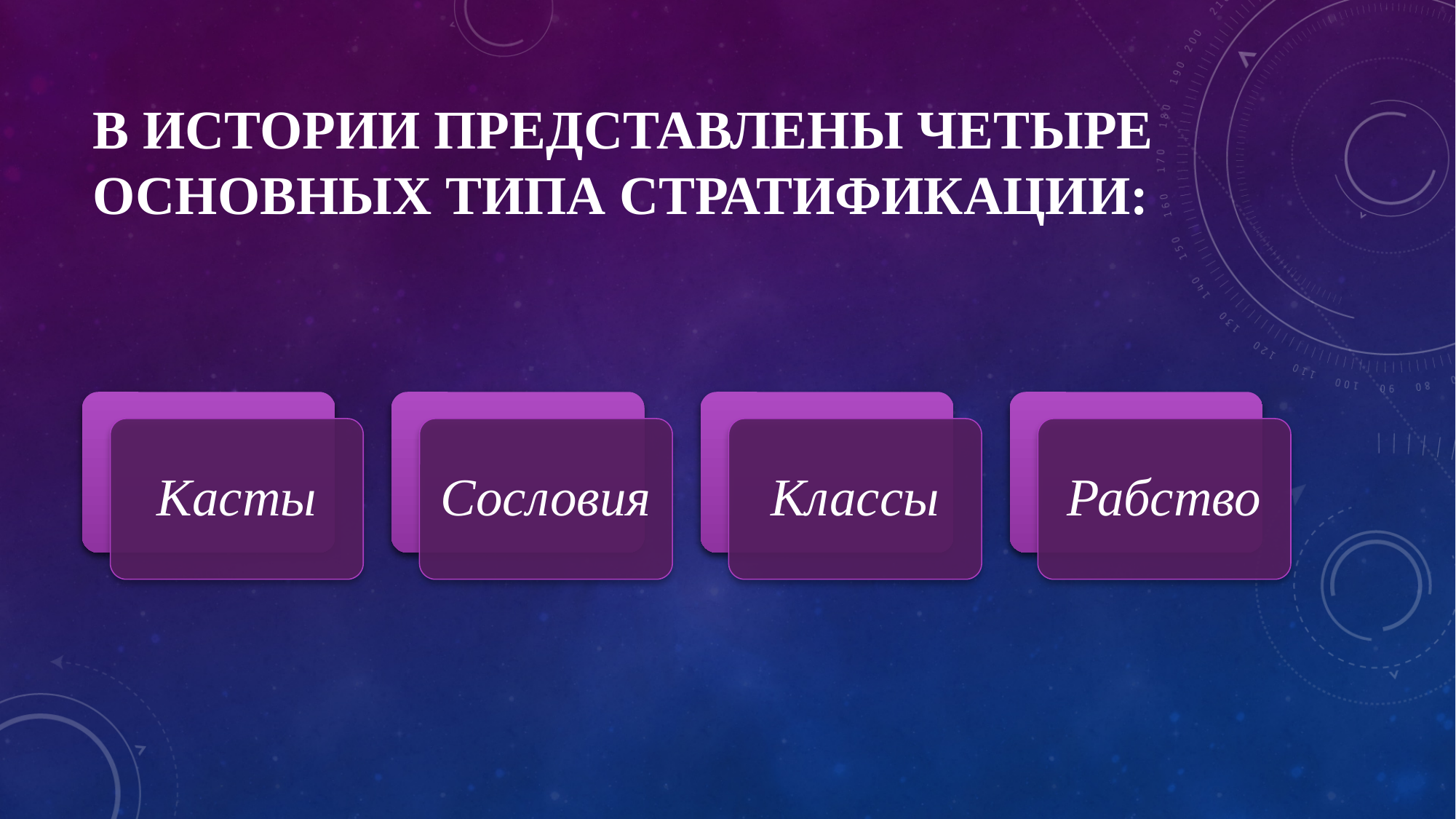

# В истории представлены четыре основных типа стратификации:
Касты
Сословия
Классы
Рабство